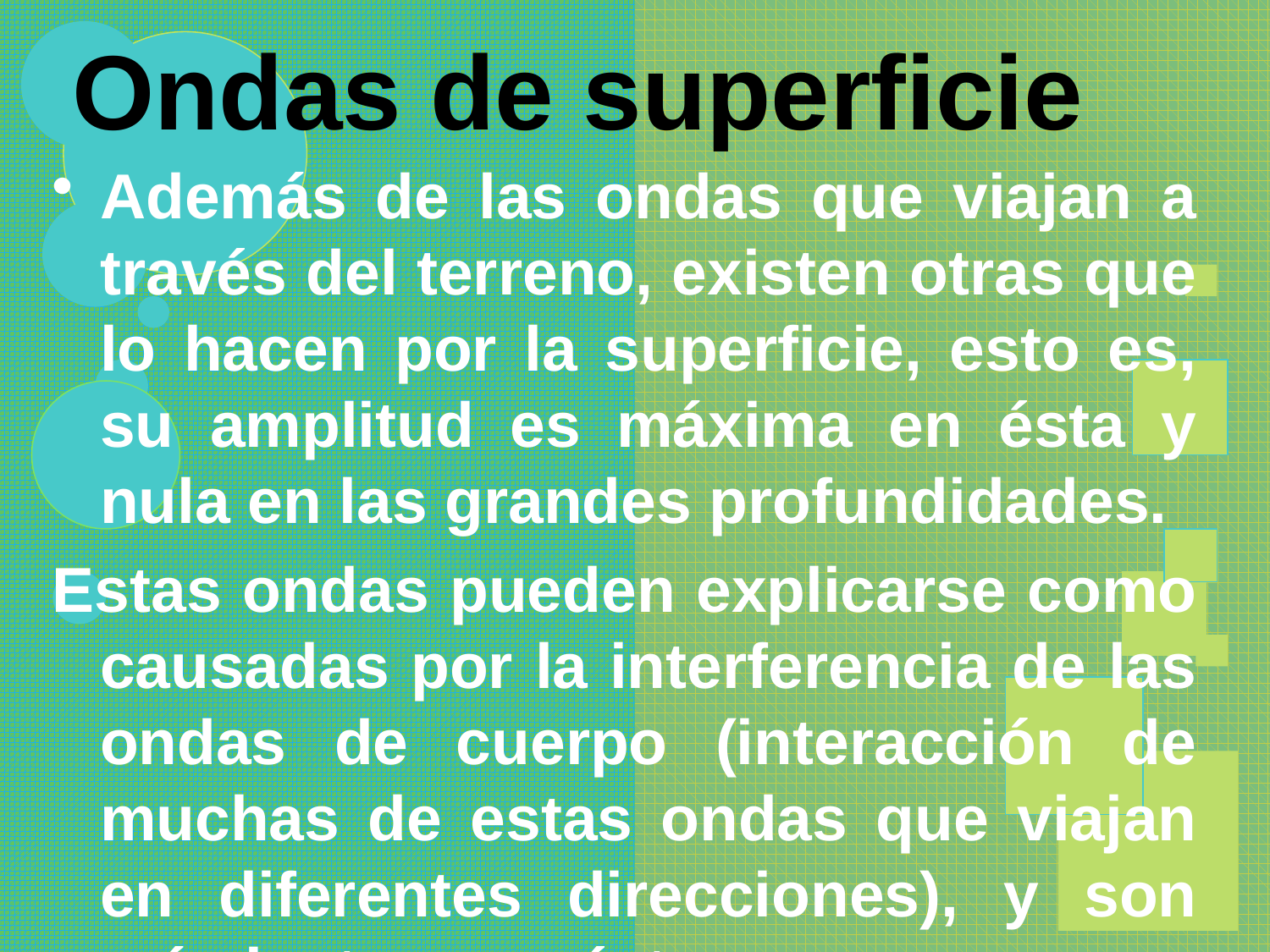

# Ondas de superficie
Además de las ondas que viajan a través del terreno, existen otras que lo hacen por la superficie, esto es, su amplitud es máxima en ésta y nula en las grandes profundidades.
Estas ondas pueden explicarse como causadas por la interferencia de las ondas de cuerpo (interacción de muchas de estas ondas que viajan en diferentes direcciones), y son más lentas que éstas.